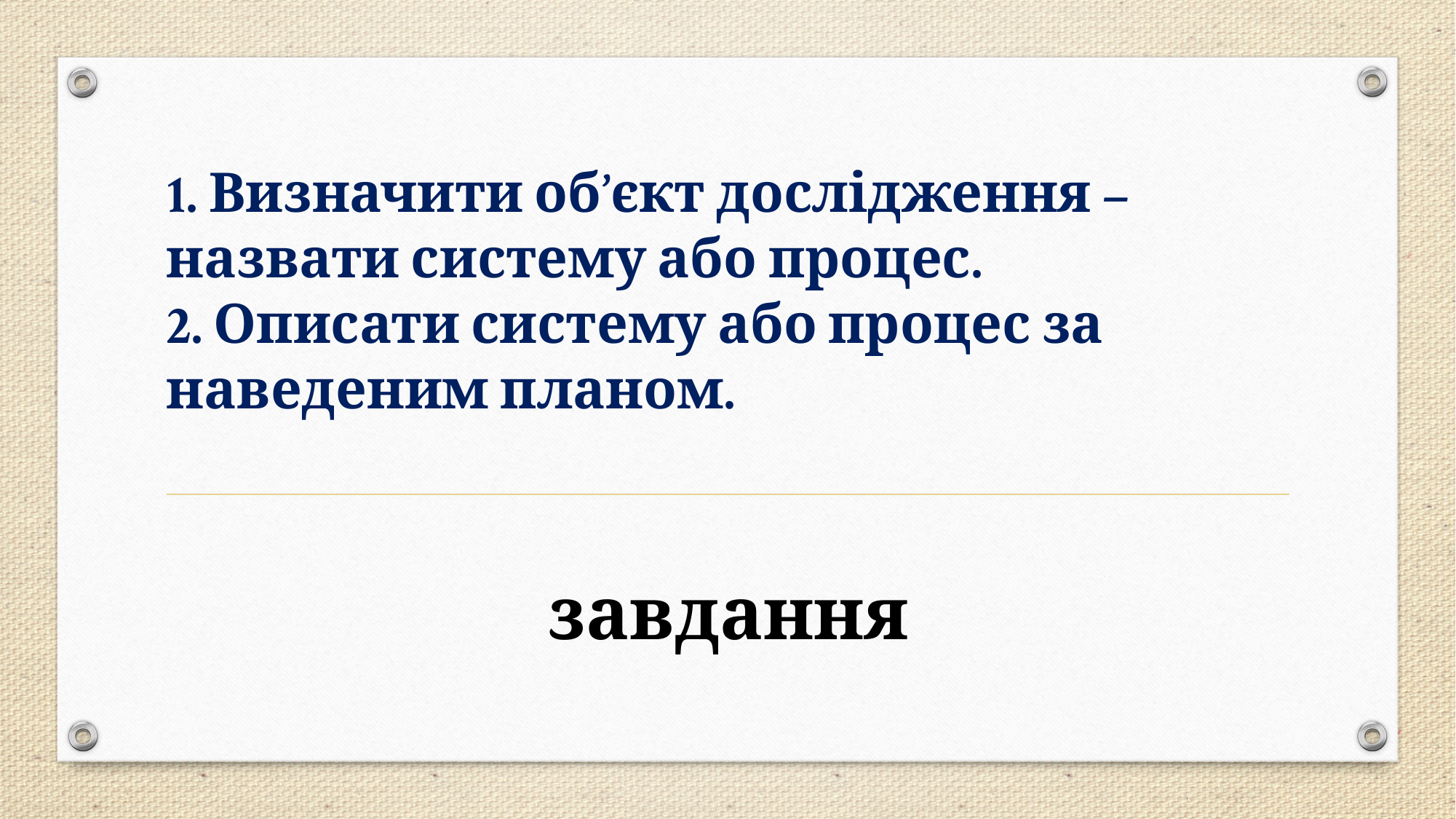

# 1. Визначити об’єкт дослідження – назвати систему або процес. 2. Описати систему або процес за наведеним планом.
завдання